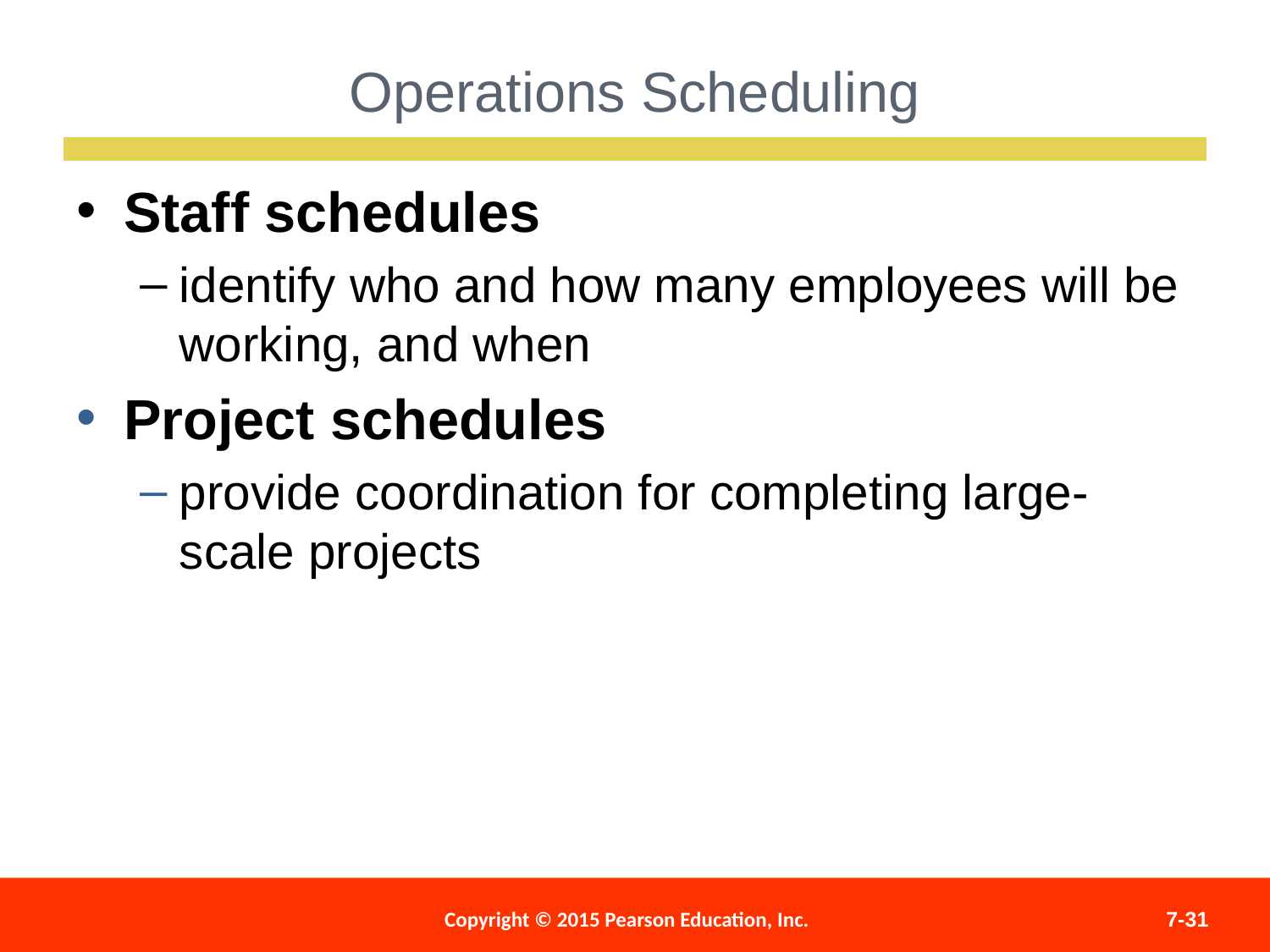

Operations Scheduling
Staff schedules
identify who and how many employees will be working, and when
Project schedules
provide coordination for completing large-scale projects